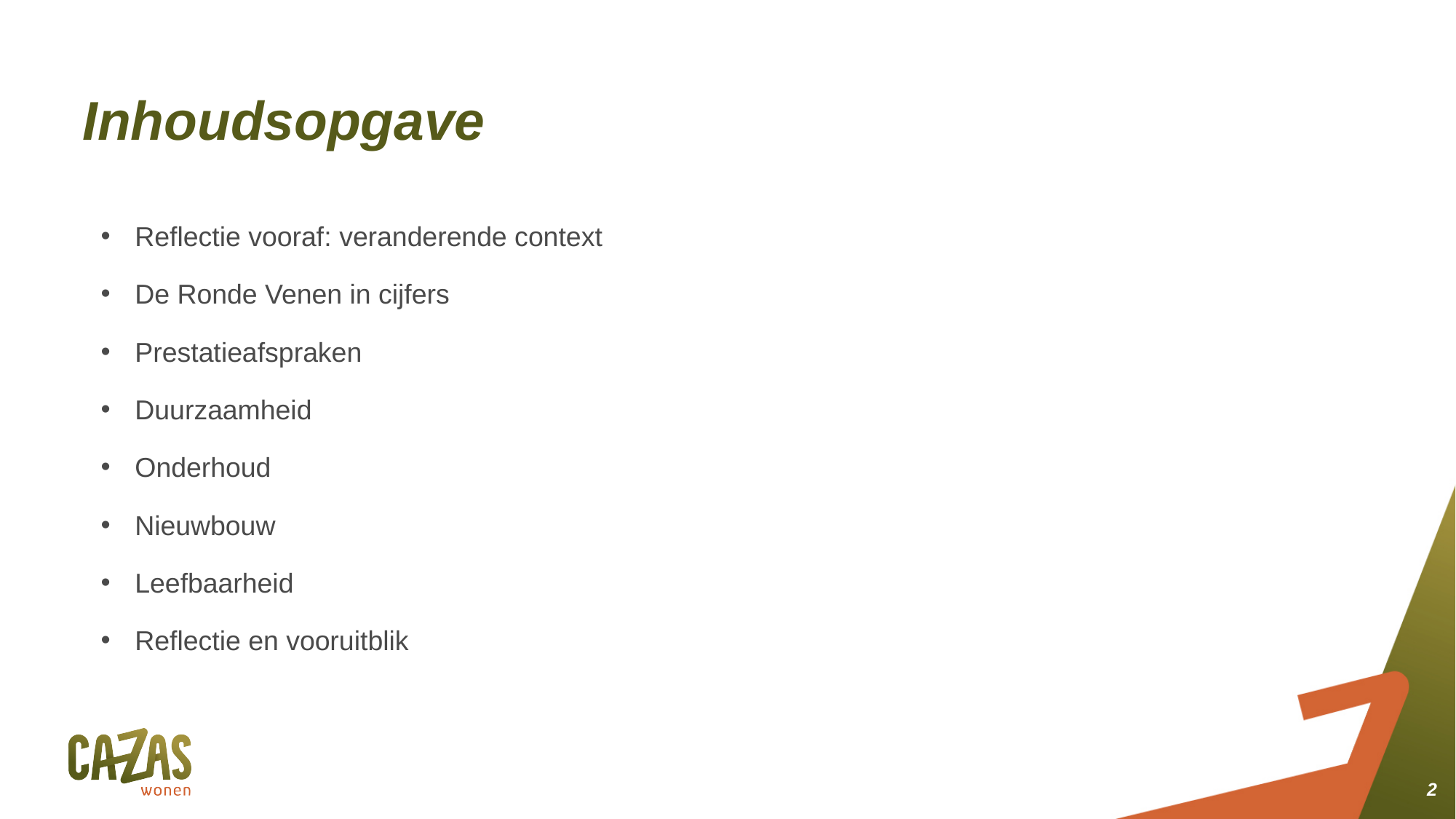

Inhoudsopgave
Reflectie vooraf: veranderende context
De Ronde Venen in cijfers
Prestatieafspraken
Duurzaamheid
Onderhoud
Nieuwbouw
Leefbaarheid
Reflectie en vooruitblik

2